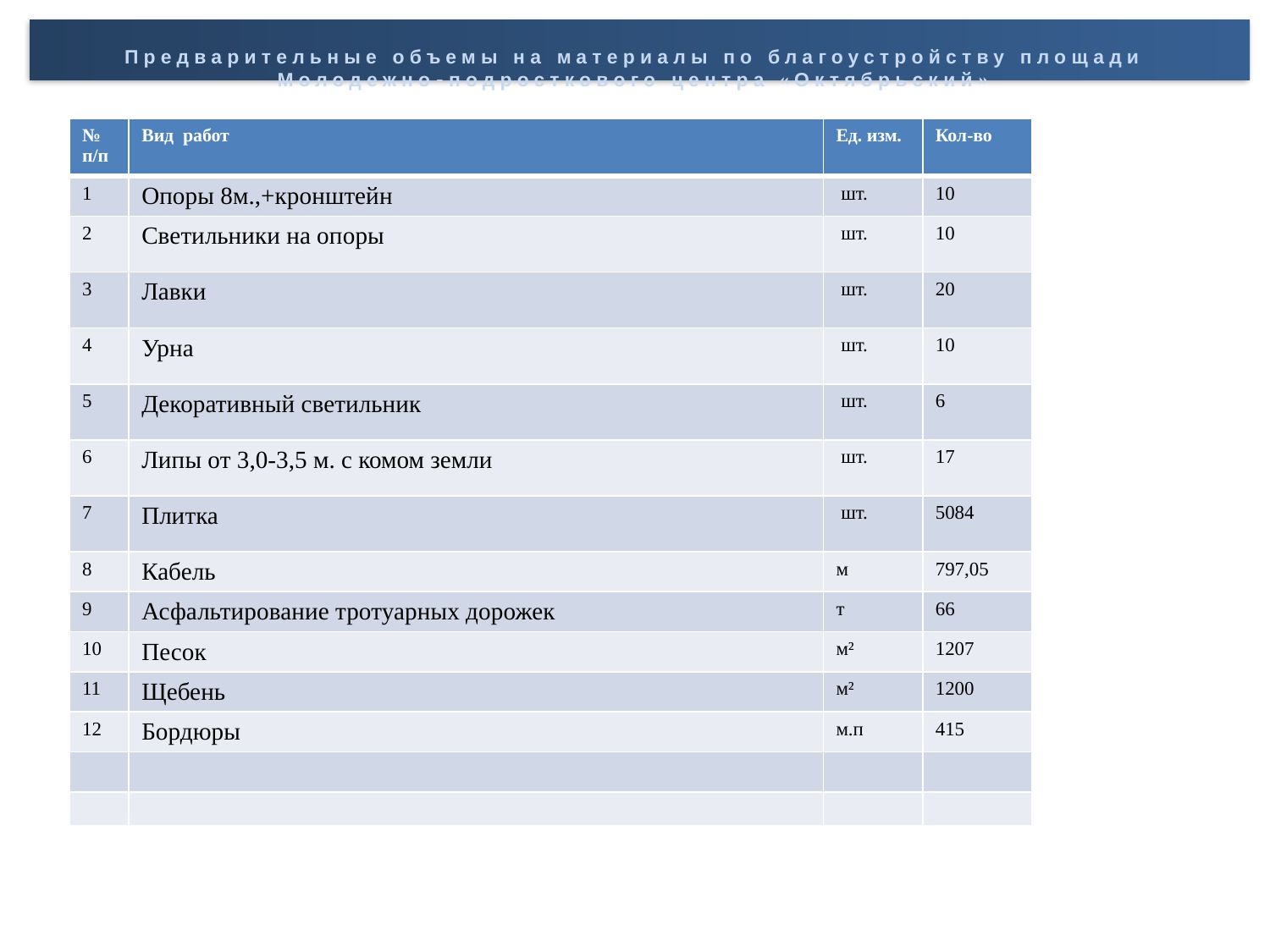

# Предварительные объемы на материалы по благоустройству площади Молодежно-подросткового центра «Октябрьский»
| № п/п | Вид работ | Ед. изм. | Кол-во |
| --- | --- | --- | --- |
| 1 | Опоры 8м.,+кронштейн | шт. | 10 |
| 2 | Светильники на опоры | шт. | 10 |
| 3 | Лавки | шт. | 20 |
| 4 | Урна | шт. | 10 |
| 5 | Декоративный светильник | шт. | 6 |
| 6 | Липы от 3,0-3,5 м. с комом земли | шт. | 17 |
| 7 | Плитка | шт. | 5084 |
| 8 | Кабель | м | 797,05 |
| 9 | Асфальтирование тротуарных дорожек | т | 66 |
| 10 | Песок | м² | 1207 |
| 11 | Щебень | м² | 1200 |
| 12 | Бордюры | м.п | 415 |
|  |  |  |  |
|  |  |  |  |